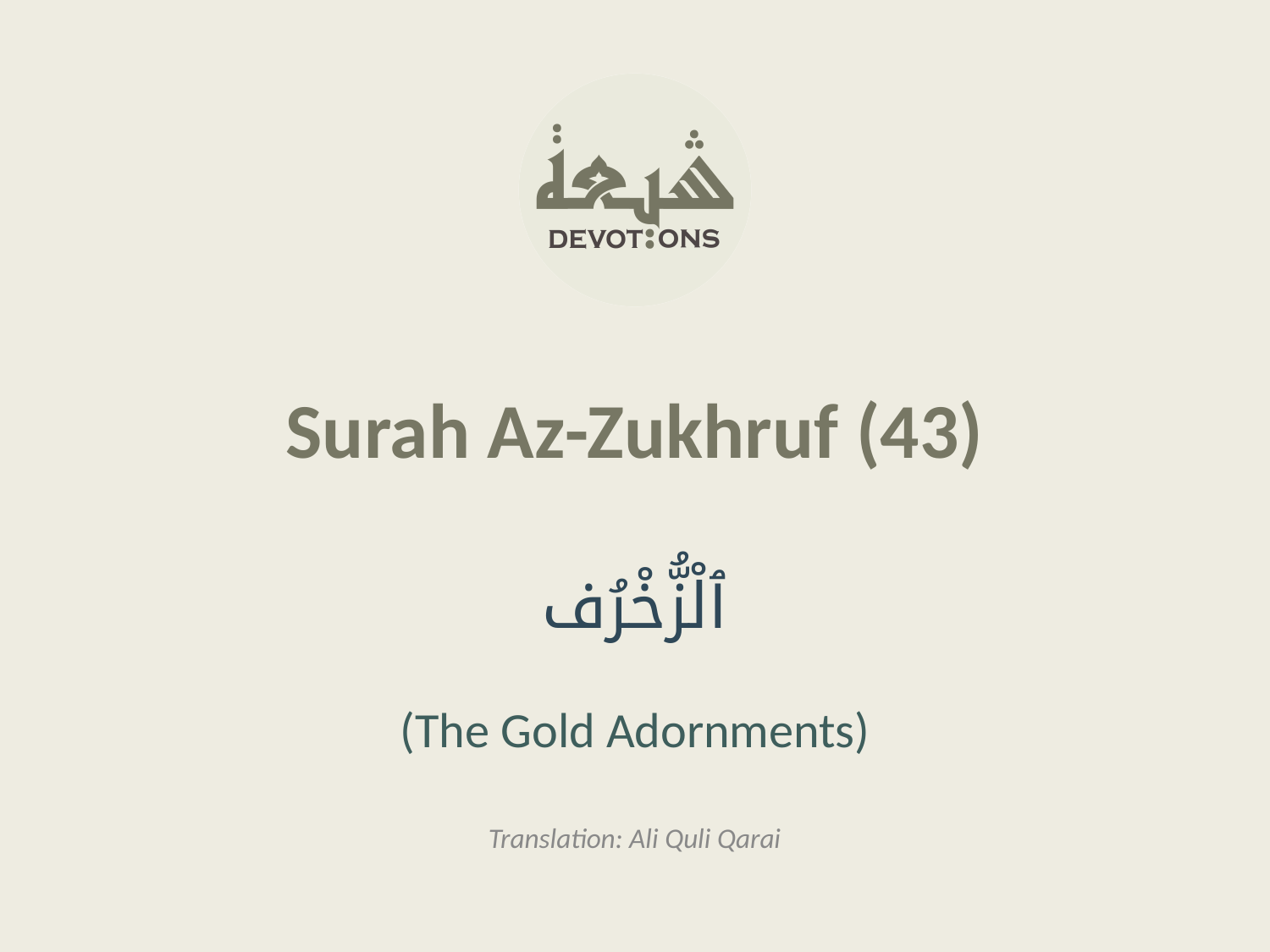

Surah Az-Zukhruf (43)
ٱلْزُّخْرُف
(The Gold Adornments)
Translation: Ali Quli Qarai